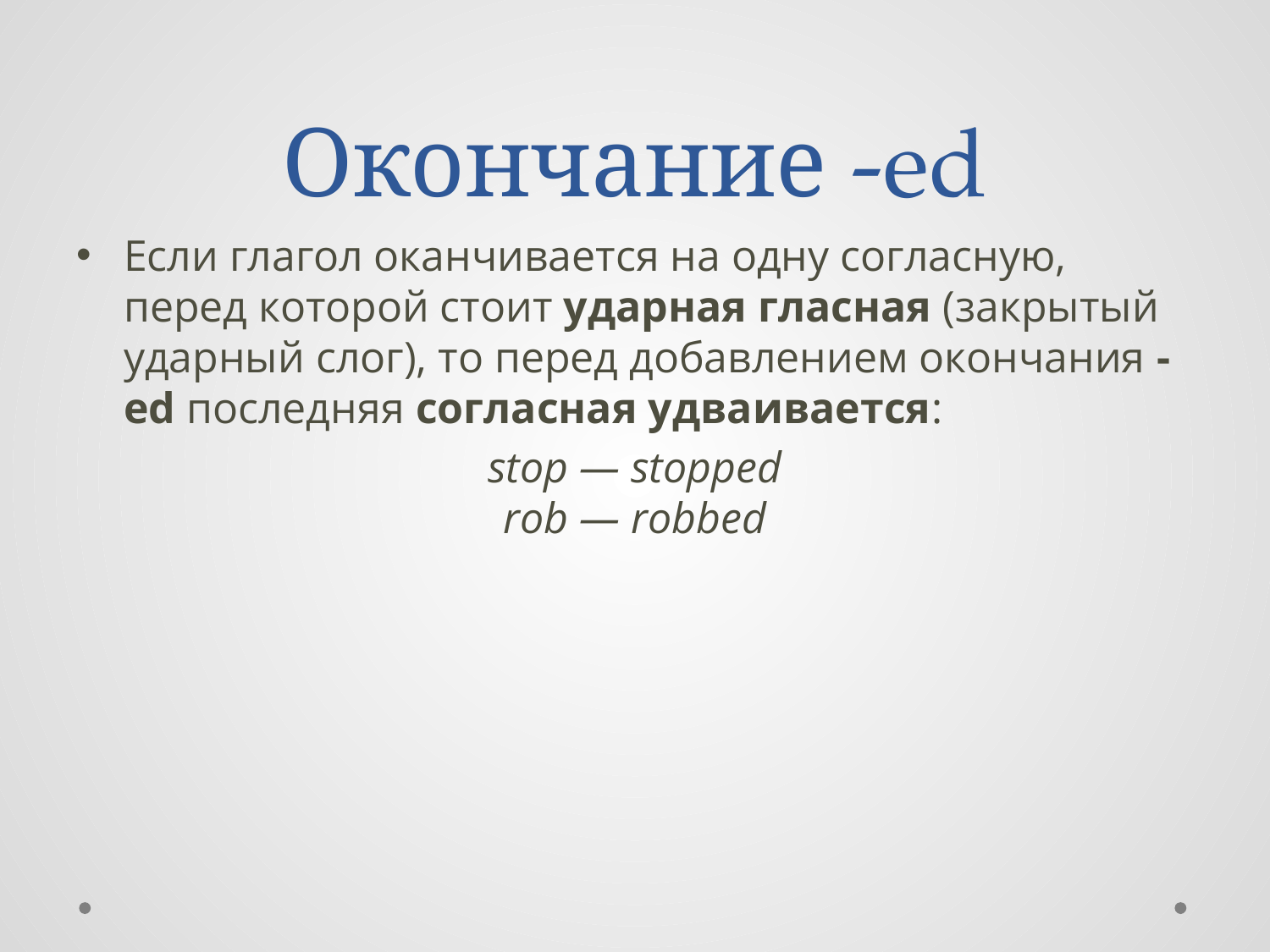

# Окончание -ed
Если глагол оканчивается на одну согласную, перед которой стоит ударная гласная (закрытый ударный слог), то перед добавлением окончания -ed последняя согласная удваивается:
stop — stopped
rob — robbed